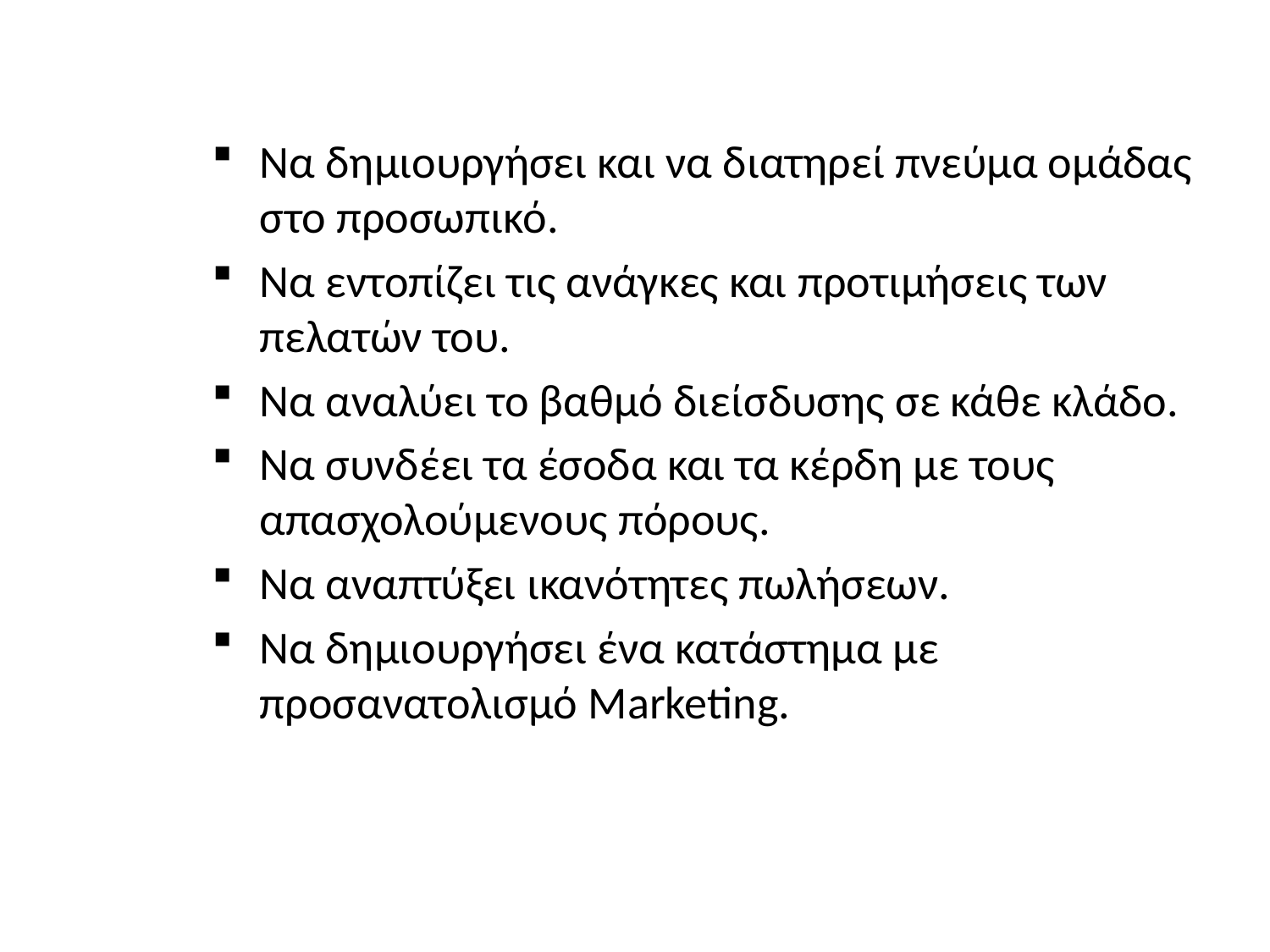

Να δημιουργήσει και να διατηρεί πνεύμα ομάδας στο προσωπικό.
Να εντοπίζει τις ανάγκες και προτιμήσεις των πελατών του.
Να αναλύει το βαθμό διείσδυσης σε κάθε κλάδο.
Να συνδέει τα έσοδα και τα κέρδη με τους απασχολούμενους πόρους.
Να αναπτύξει ικανότητες πωλήσεων.
Να δημιουργήσει ένα κατάστημα με προσανατολισμό Marketing.